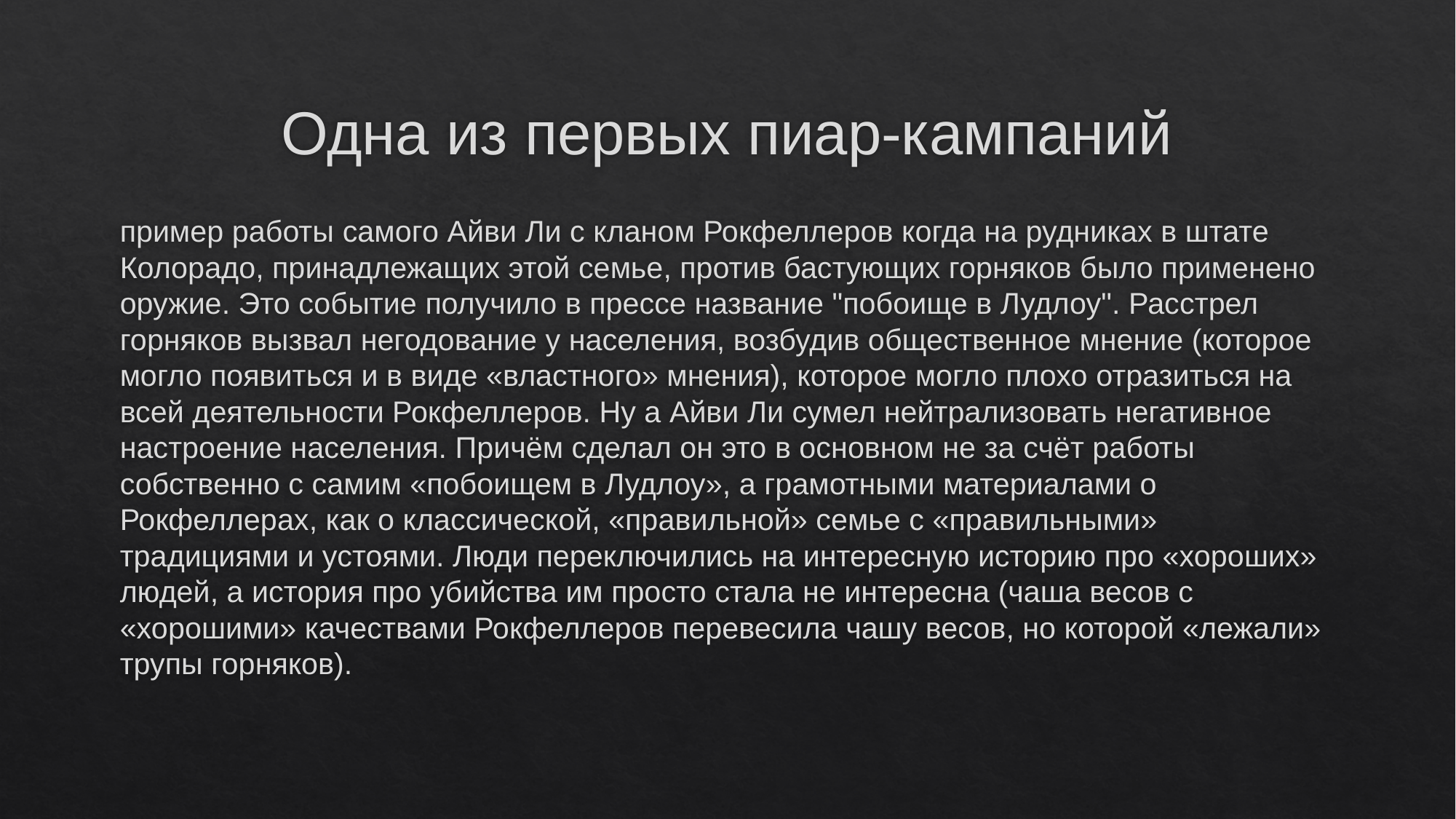

# Одна из первых пиар-кампаний
пример работы самого Айви Ли с кланом Рокфеллеров когда на рудниках в штате Колорадо, принадлежащих этой семье, против бастующих горняков было применено оружие. Это событие получило в прессе название "побоище в Лудлоу". Расстрел горняков вызвал негодование у населения, возбудив общественное мнение (которое могло появиться и в виде «властного» мнения), которое могло плохо отразиться на всей деятельности Рокфеллеров. Ну а Айви Ли сумел нейтрализовать негативное настроение населения. Причём сделал он это в основном не за счёт работы собственно с самим «побоищем в Лудлоу», а грамотными материалами о Рокфеллерах, как о классической, «правильной» семье с «правильными» традициями и устоями. Люди переключились на интересную историю про «хороших» людей, а история про убийства им просто стала не интересна (чаша весов с «хорошими» качествами Рокфеллеров перевесила чашу весов, но которой «лежали» трупы горняков).